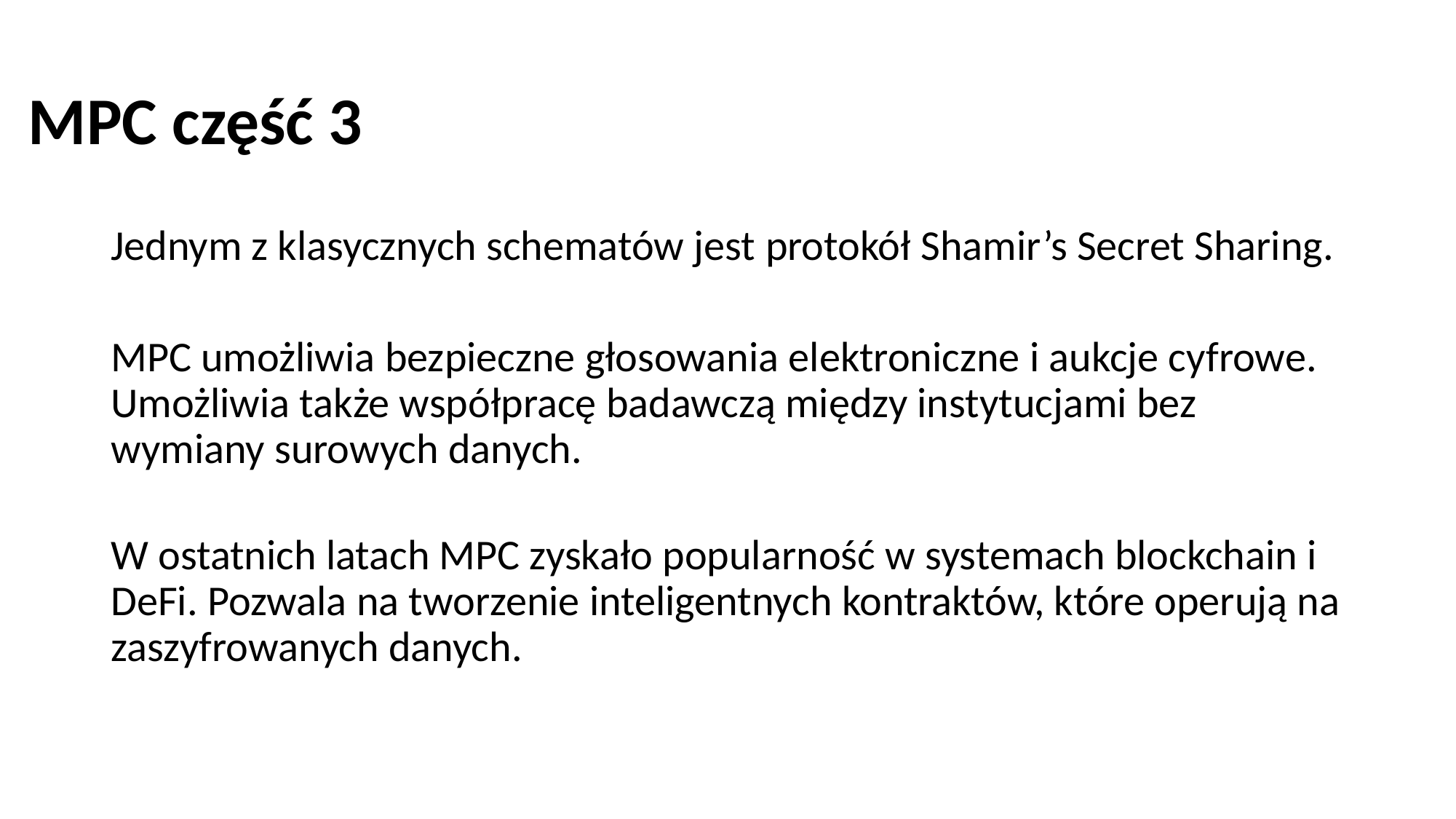

# MPC część 3
Jednym z klasycznych schematów jest protokół Shamir’s Secret Sharing.
MPC umożliwia bezpieczne głosowania elektroniczne i aukcje cyfrowe. Umożliwia także współpracę badawczą między instytucjami bez wymiany surowych danych.
W ostatnich latach MPC zyskało popularność w systemach blockchain i DeFi. Pozwala na tworzenie inteligentnych kontraktów, które operują na zaszyfrowanych danych.